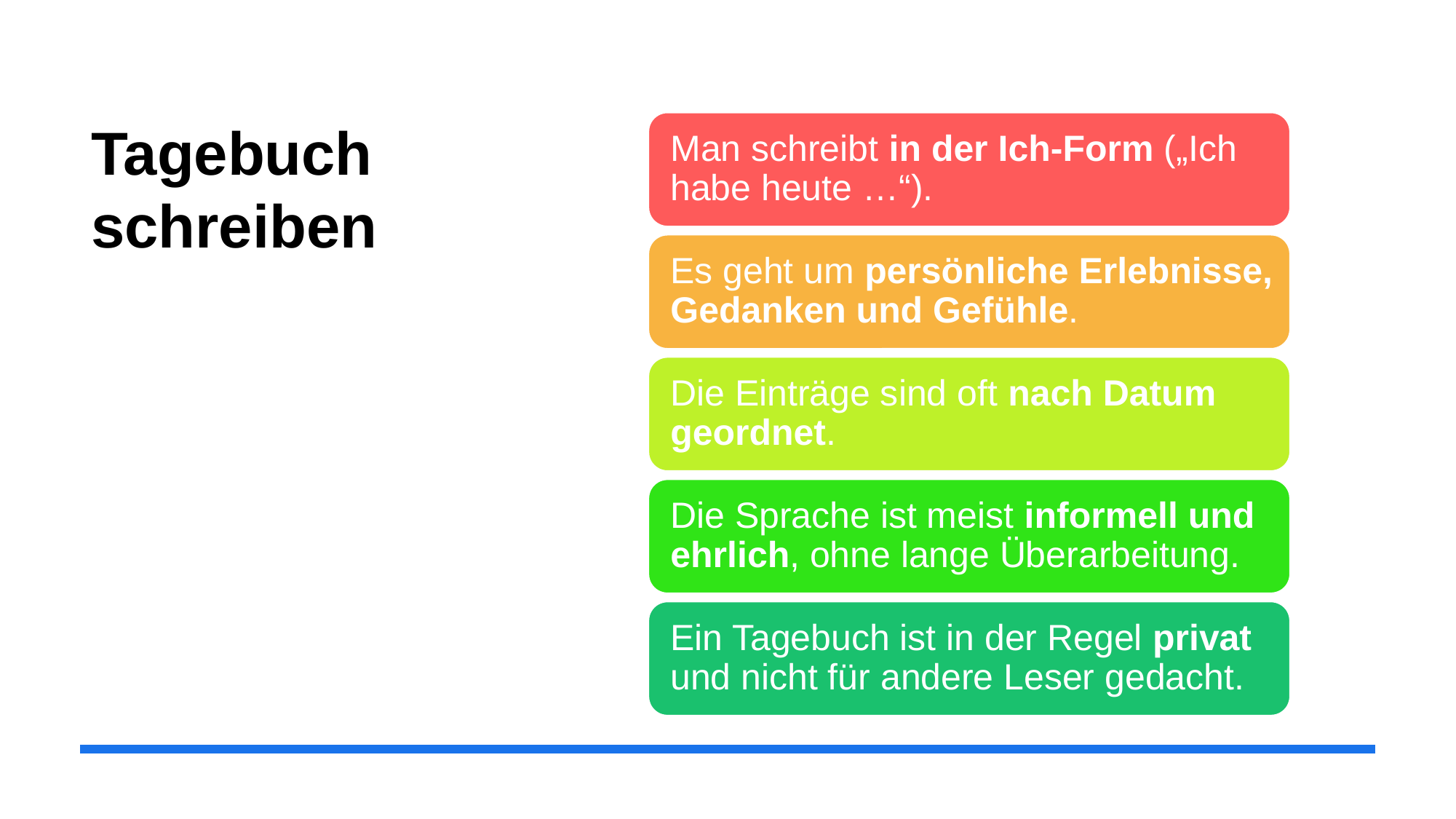

# Tagebuch schreiben
Man schreibt in der Ich-Form („Ich habe heute …“).
Es geht um persönliche Erlebnisse, Gedanken und Gefühle.
Die Einträge sind oft nach Datum geordnet.
Die Sprache ist meist informell und ehrlich, ohne lange Überarbeitung.
Ein Tagebuch ist in der Regel privat und nicht für andere Leser gedacht.